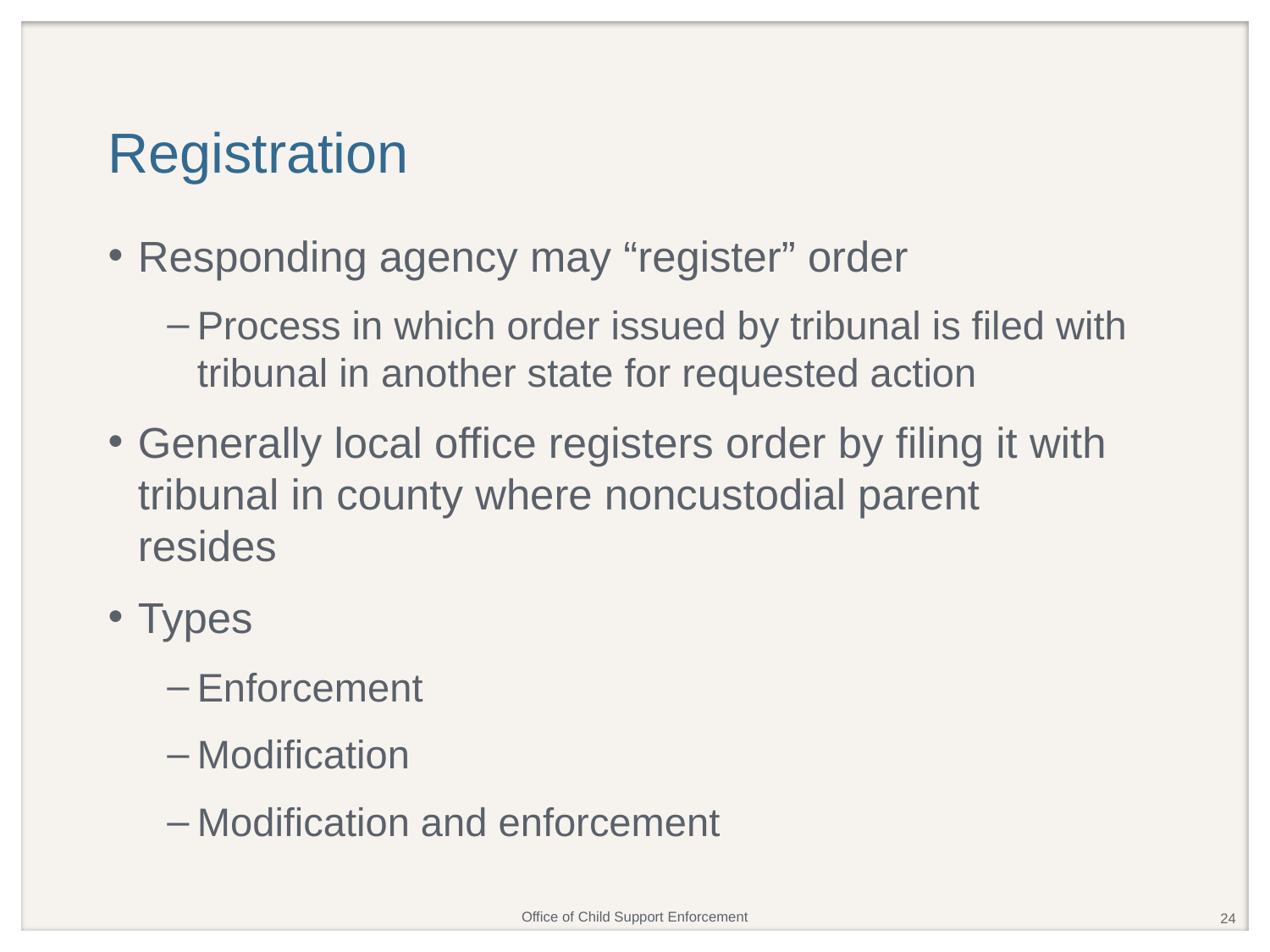

# Registration
Responding agency may “register” order
Process in which order issued by tribunal is filed with tribunal in another state for requested action
Generally local office registers order by filing it with tribunal in county where noncustodial parent resides
Types
Enforcement
Modification
Modification and enforcement
24